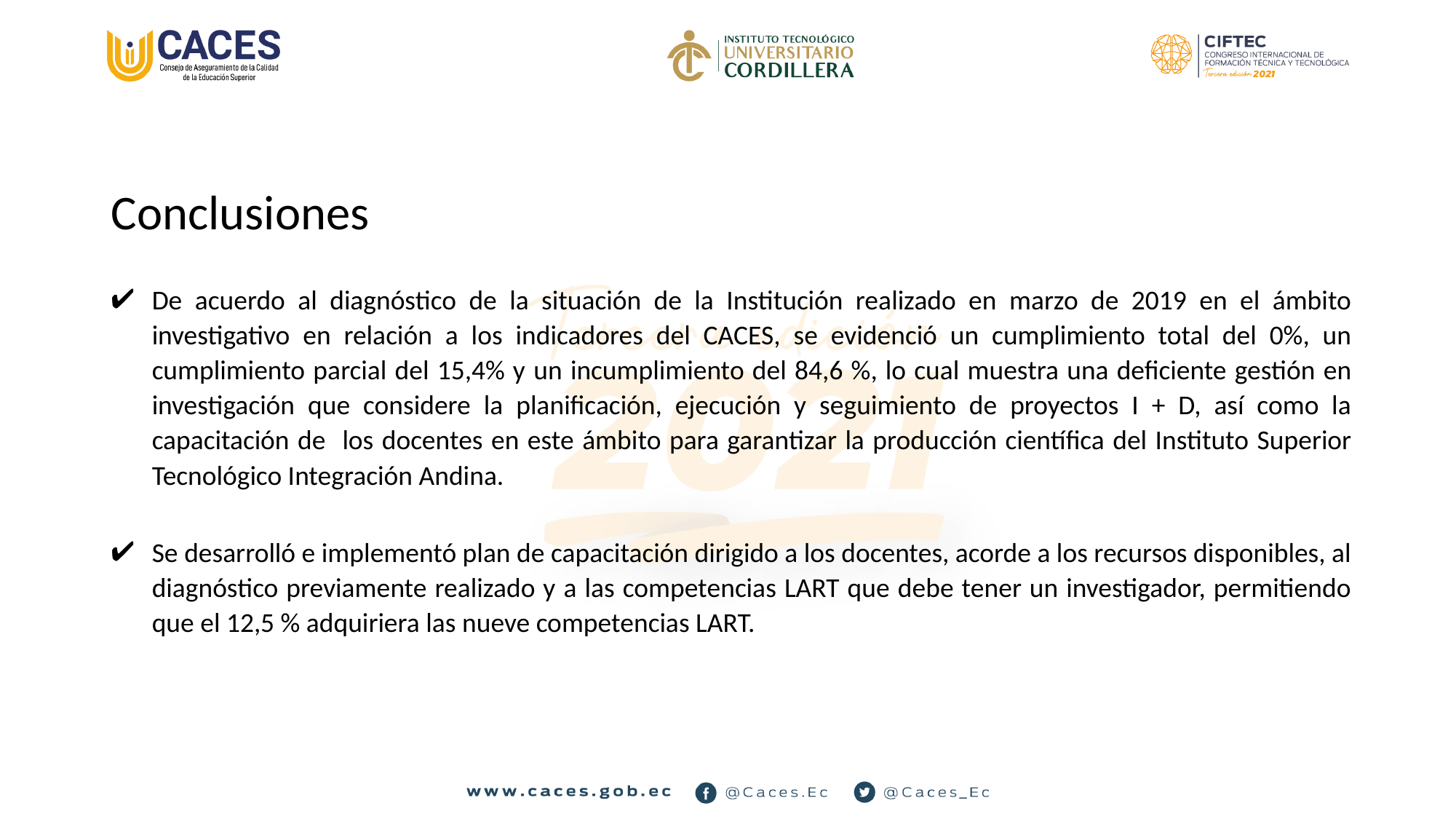

# Conclusiones
De acuerdo al diagnóstico de la situación de la Institución realizado en marzo de 2019 en el ámbito investigativo en relación a los indicadores del CACES, se evidenció un cumplimiento total del 0%, un cumplimiento parcial del 15,4% y un incumplimiento del 84,6 %, lo cual muestra una deficiente gestión en investigación que considere la planificación, ejecución y seguimiento de proyectos I + D, así como la capacitación de  los docentes en este ámbito para garantizar la producción científica del Instituto Superior Tecnológico Integración Andina.
Se desarrolló e implementó plan de capacitación dirigido a los docentes, acorde a los recursos disponibles, al diagnóstico previamente realizado y a las competencias LART que debe tener un investigador, permitiendo que el 12,5 % adquiriera las nueve competencias LART.